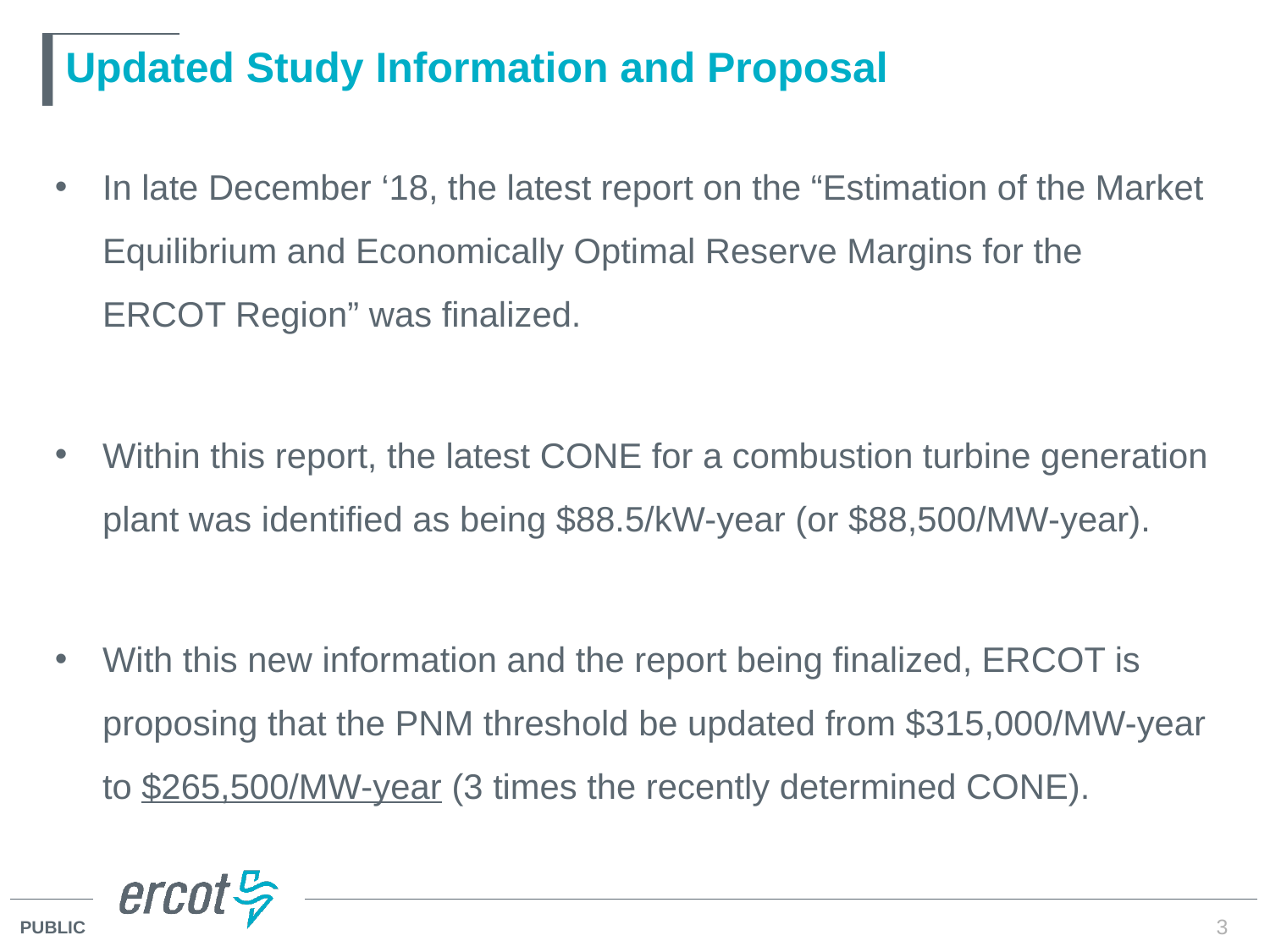

# Updated Study Information and Proposal
In late December ‘18, the latest report on the “Estimation of the Market Equilibrium and Economically Optimal Reserve Margins for the ERCOT Region” was finalized.

Within this report, the latest CONE for a combustion turbine generation plant was identified as being $88.5/kW-year (or $88,500/MW-year).

With this new information and the report being finalized, ERCOT is proposing that the PNM threshold be updated from $315,000/MW-year to $265,500/MW-year (3 times the recently determined CONE).
3